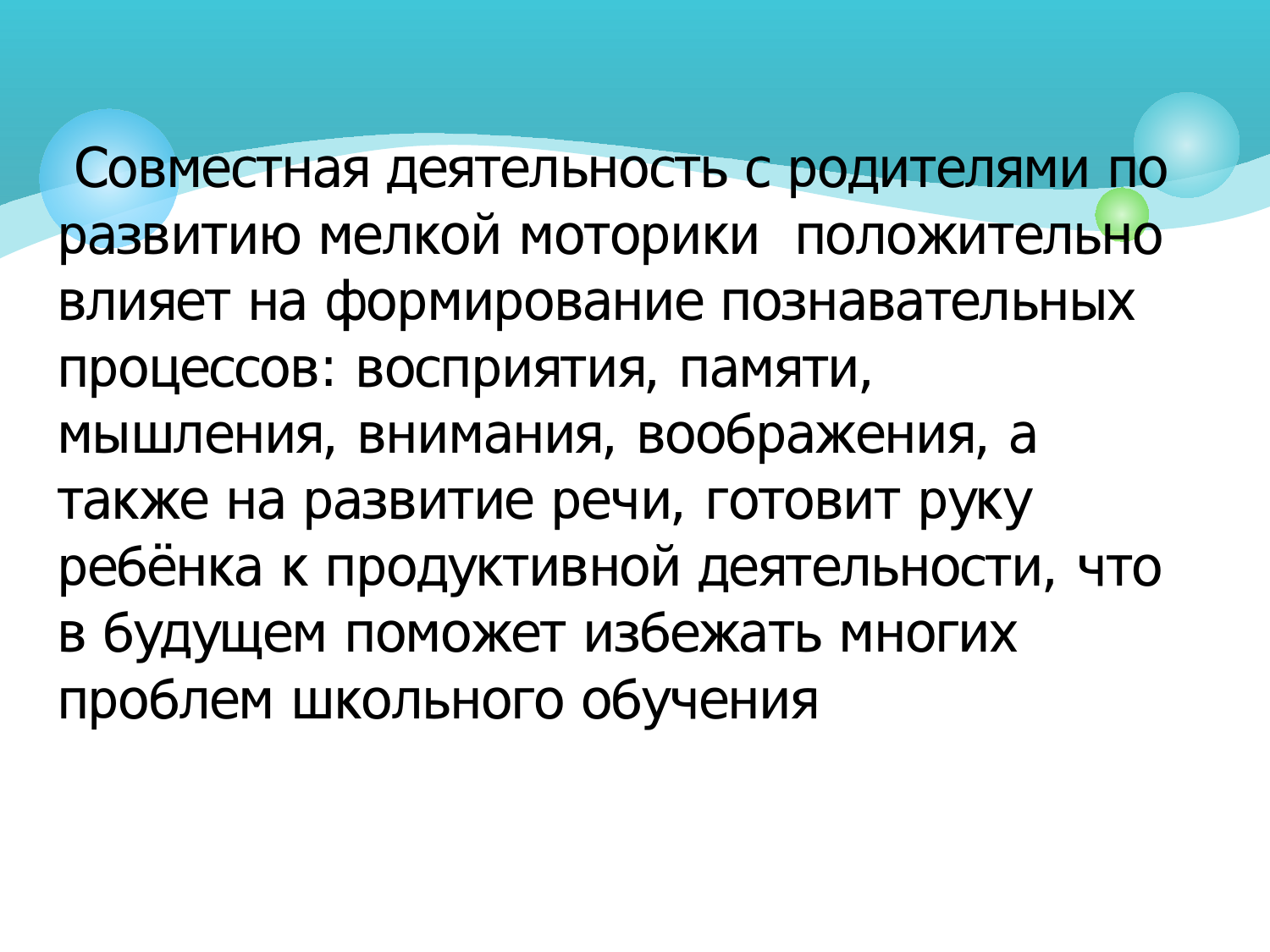

Совместная деятельность с родителями по развитию мелкой моторики  положительно влияет на формирование познавательных процессов: восприятия, памяти, мышления, внимания, воображения, а также на развитие речи, готовит руку ребёнка к продуктивной деятельности, что в будущем поможет избежать многих проблем школьного обучения